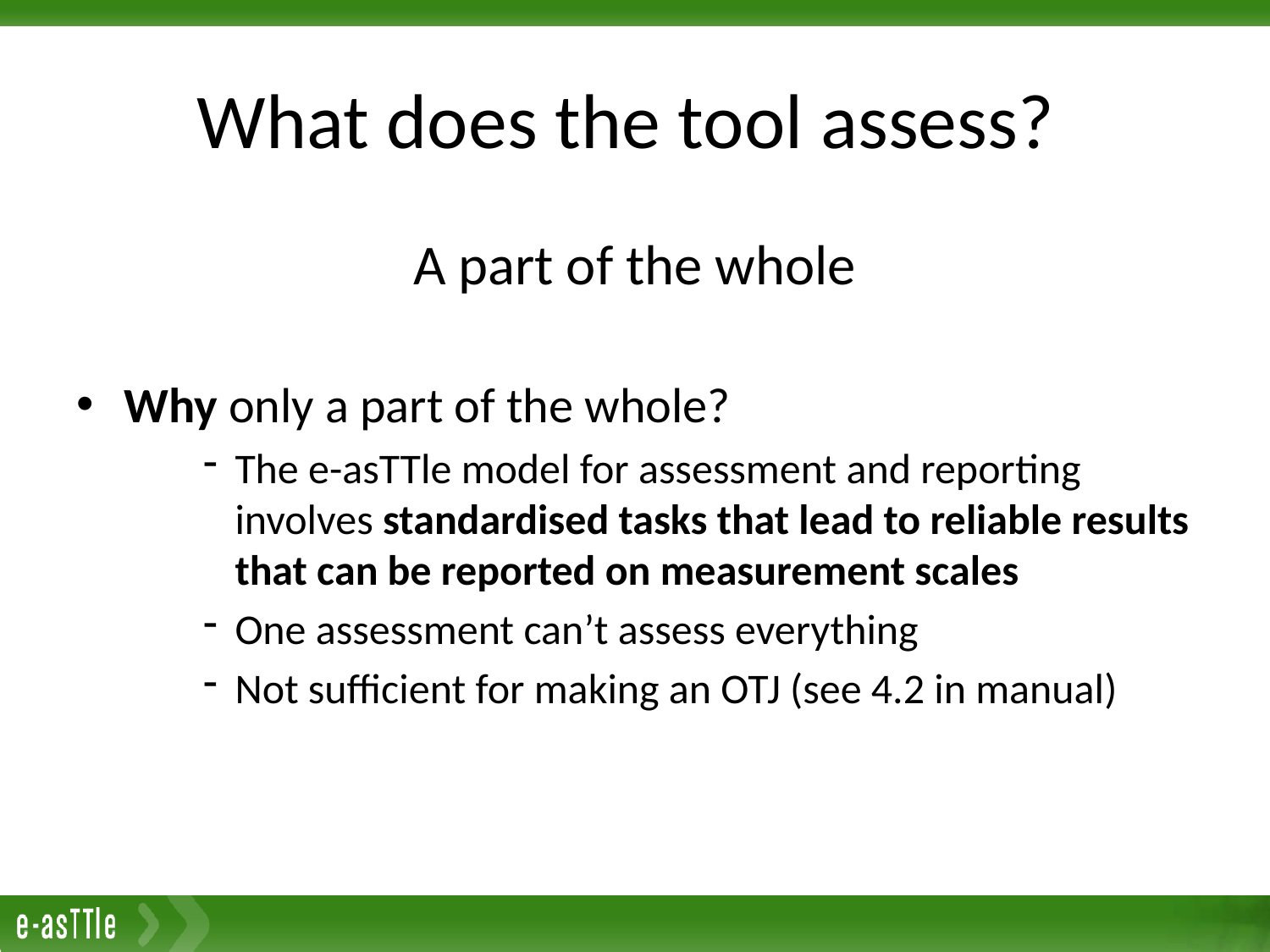

# What does the tool assess?
A part of the whole

Why only a part of the whole?
The e-asTTle model for assessment and reporting involves standardised tasks that lead to reliable results that can be reported on measurement scales
One assessment can’t assess everything
Not sufficient for making an OTJ (see 4.2 in manual)